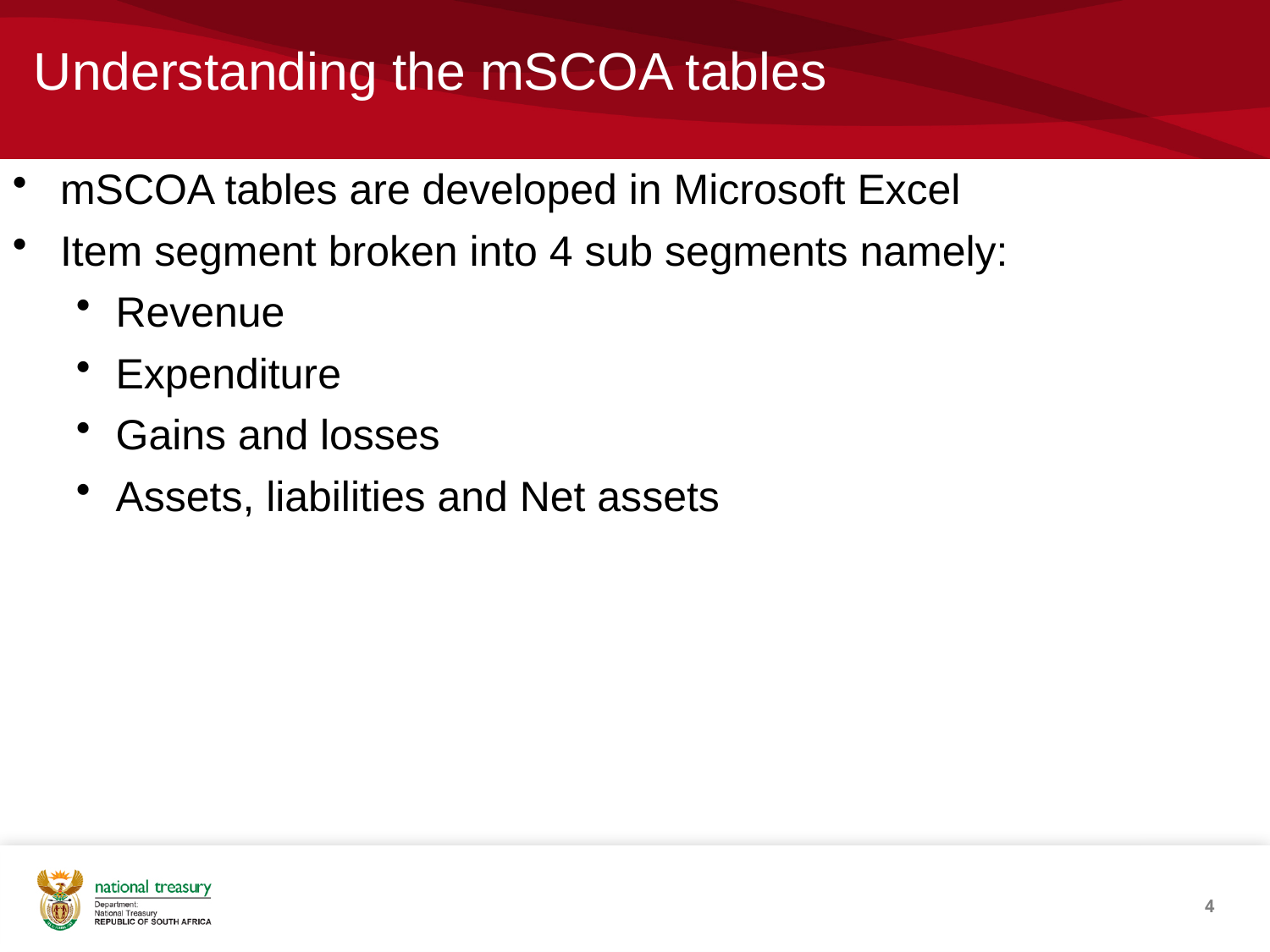

# Understanding the mSCOA tables
mSCOA tables are developed in Microsoft Excel
Item segment broken into 4 sub segments namely:
Revenue
Expenditure
Gains and losses
Assets, liabilities and Net assets

4